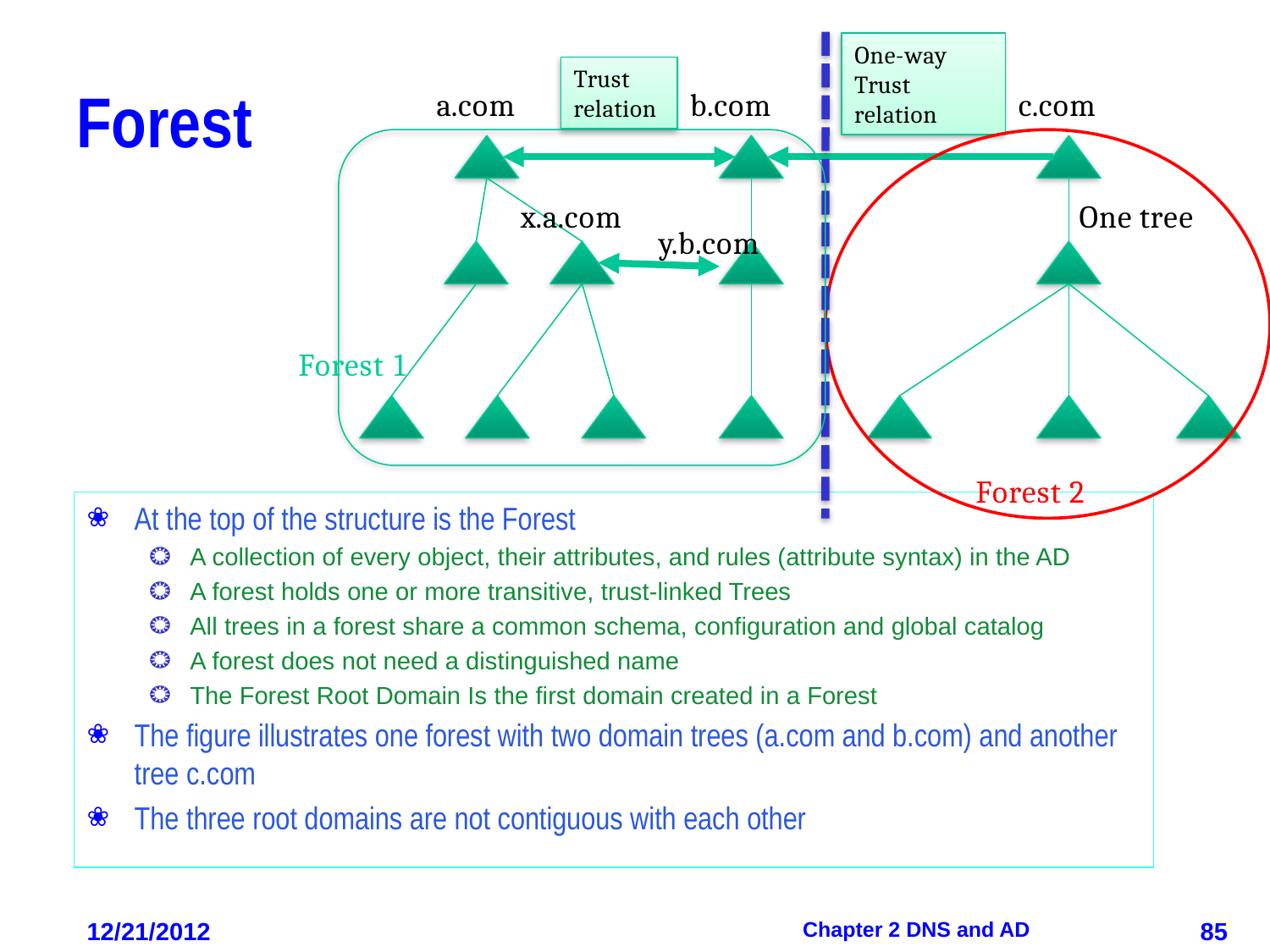

# Forest
One-way Trust relation
Trust relation
a.com
b.com
c.com

x.a.com
One tree
y.b.com
Forest 1
Forest 2
At the top of the structure is the Forest
A collection of every object, their attributes, and rules (attribute syntax) in the AD
A forest holds one or more transitive, trust-linked Trees
All trees in a forest share a common schema, configuration and global catalog
A forest does not need a distinguished name
The Forest Root Domain Is the first domain created in a Forest
The figure illustrates one forest with two domain trees (a.com and b.com) and another tree c.com
The three root domains are not contiguous with each other

12/21/2012
Chapter 2 DNS and AD
85